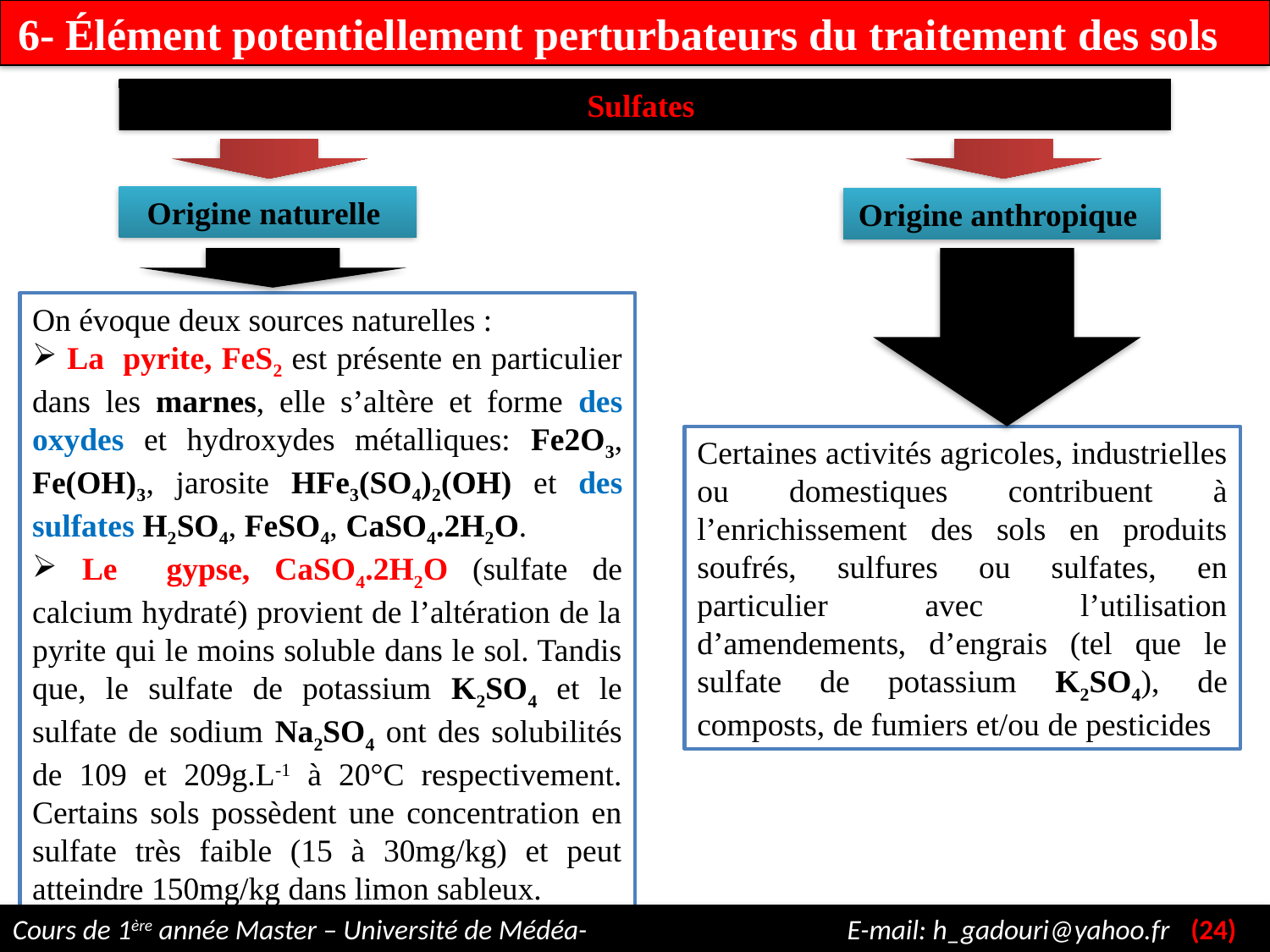

6- Élément potentiellement perturbateurs du traitement des sols
……………………….Sulfates………………………

Origine anthropique

Origine naturelle

On évoque deux sources naturelles :
 La  pyrite, FeS2 est présente en particulier dans les marnes, elle s’altère et forme des oxydes et hydroxydes métalliques: Fe2O3, Fe(OH)3, jarosite HFe3(SO4)2(OH) et des sulfates H2SO4, FeSO4, CaSO4.2H2O.
 Le  gypse, CaSO4.2H2O (sulfate de calcium hydraté) provient de l’altération de la pyrite qui le moins soluble dans le sol. Tandis que, le sulfate de potassium K2SO4 et le sulfate de sodium Na2SO4 ont des solubilités de 109 et 209g.L-1 à 20°C respectivement. Certains sols possèdent une concentration en sulfate très faible (15 à 30mg/kg) et peut atteindre 150mg/kg dans limon sableux.

Certaines activités agricoles, industrielles ou domestiques contribuent à l’enrichissement des sols en produits soufrés, sulfures ou sulfates, en particulier avec l’utilisation d’amendements, d’engrais (tel que le sulfate de potassium K2SO4), de composts, de fumiers et/ou de pesticides
Cours de 1ère année Master – Université de Médéa-                                         E-mail: h_gadouri@yahoo.fr   (24)